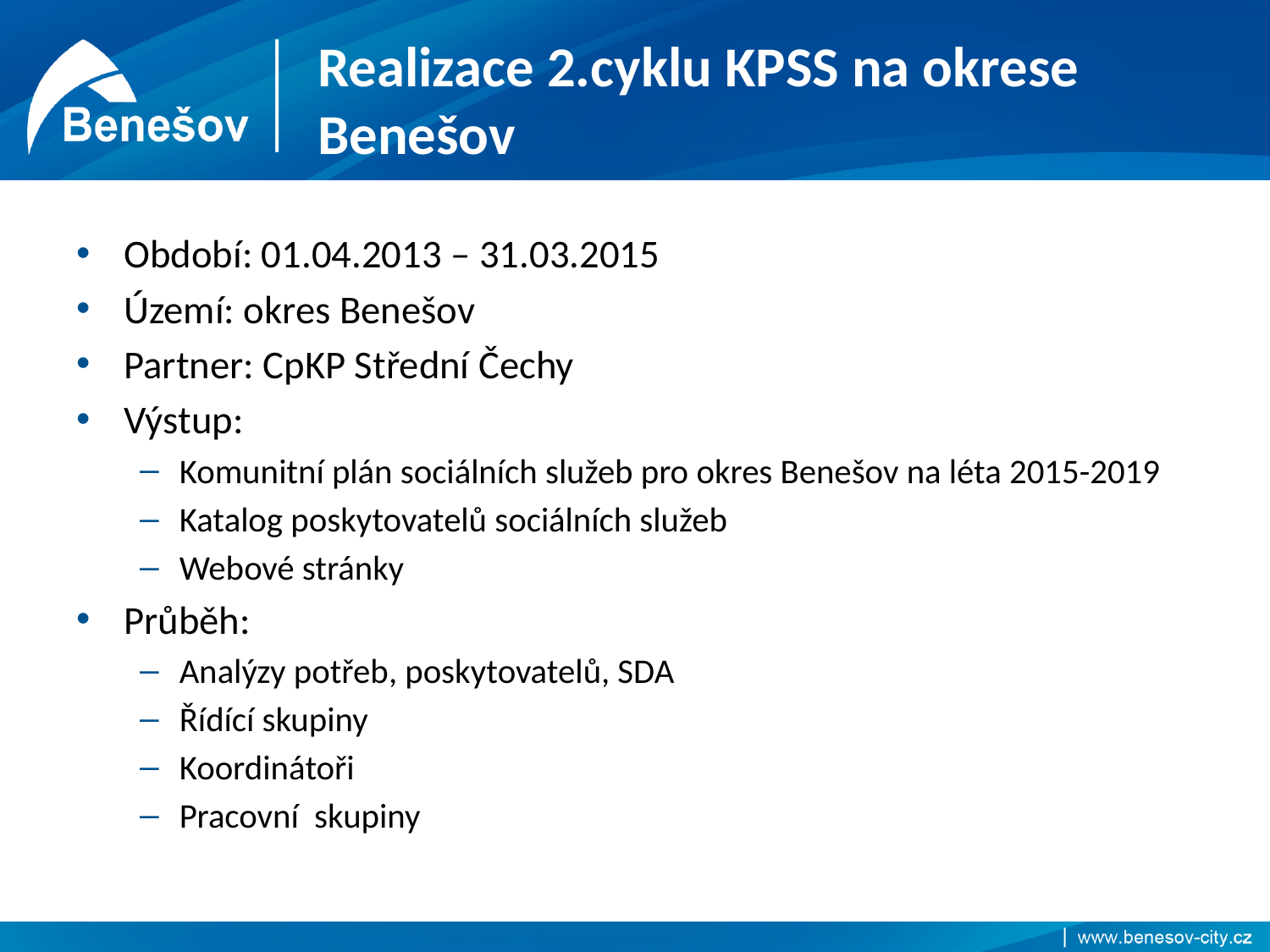

# Realizace 2.cyklu KPSS na okrese Benešov
Období: 01.04.2013 – 31.03.2015
Území: okres Benešov
Partner: CpKP Střední Čechy
Výstup:
Komunitní plán sociálních služeb pro okres Benešov na léta 2015-2019
Katalog poskytovatelů sociálních služeb
Webové stránky
Průběh:
Analýzy potřeb, poskytovatelů, SDA
Řídící skupiny
Koordinátoři
Pracovní  skupiny